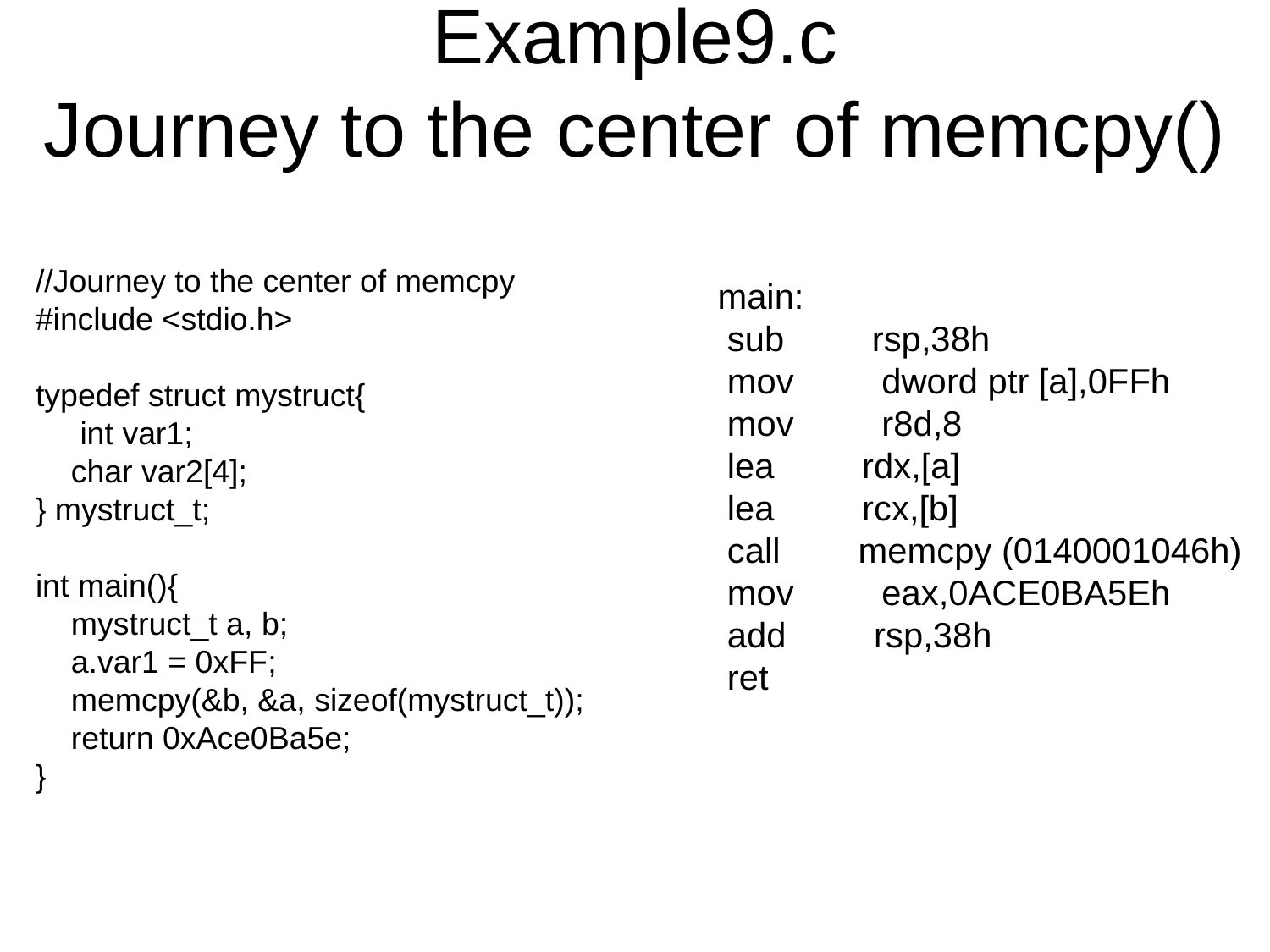

Example9.c
Journey to the center of memcpy()
//Journey to the center of memcpy
#include <stdio.h>

typedef struct mystruct{
     int var1;
    char var2[4];
} mystruct_t;

int main(){
    mystruct_t a, b;
    a.var1 = 0xFF;
    memcpy(&b, &a, sizeof(mystruct_t));
    return 0xAce0Ba5e;
}

main:
 sub         rsp,38h
 mov         dword ptr [a],0FFh
 mov         r8d,8
 lea         rdx,[a]
 lea         rcx,[b]
 call        memcpy (0140001046h)
 mov         eax,0ACE0BA5Eh
 add         rsp,38h
 ret